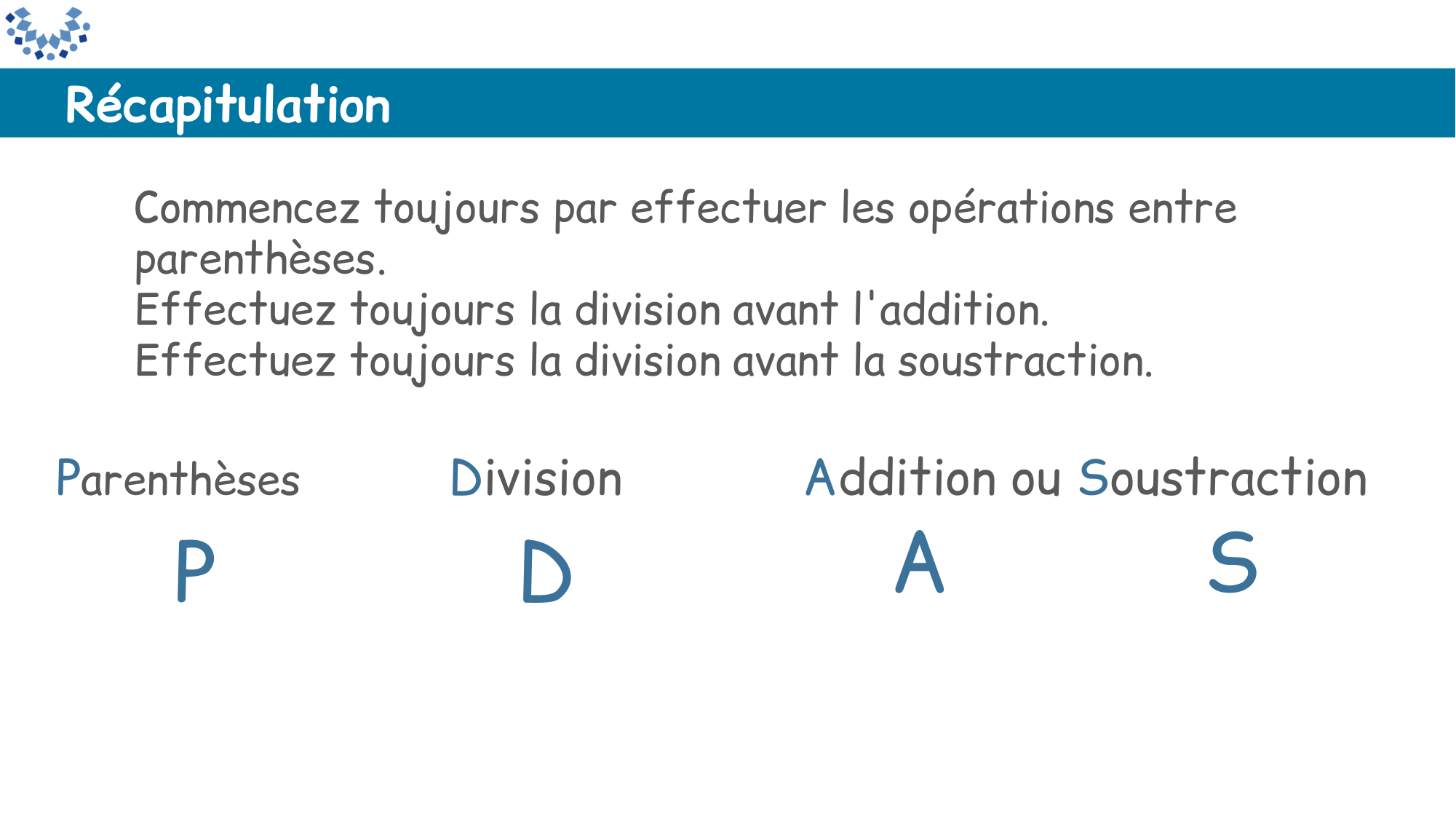

Récapitulation
Commencez toujours par effectuer les opérations entre parenthèses.
Effectuez toujours la division avant l'addition.
Effectuez toujours la division avant la soustraction.
Parenthèses
Division
Addition ou Soustraction
A
S
P
D